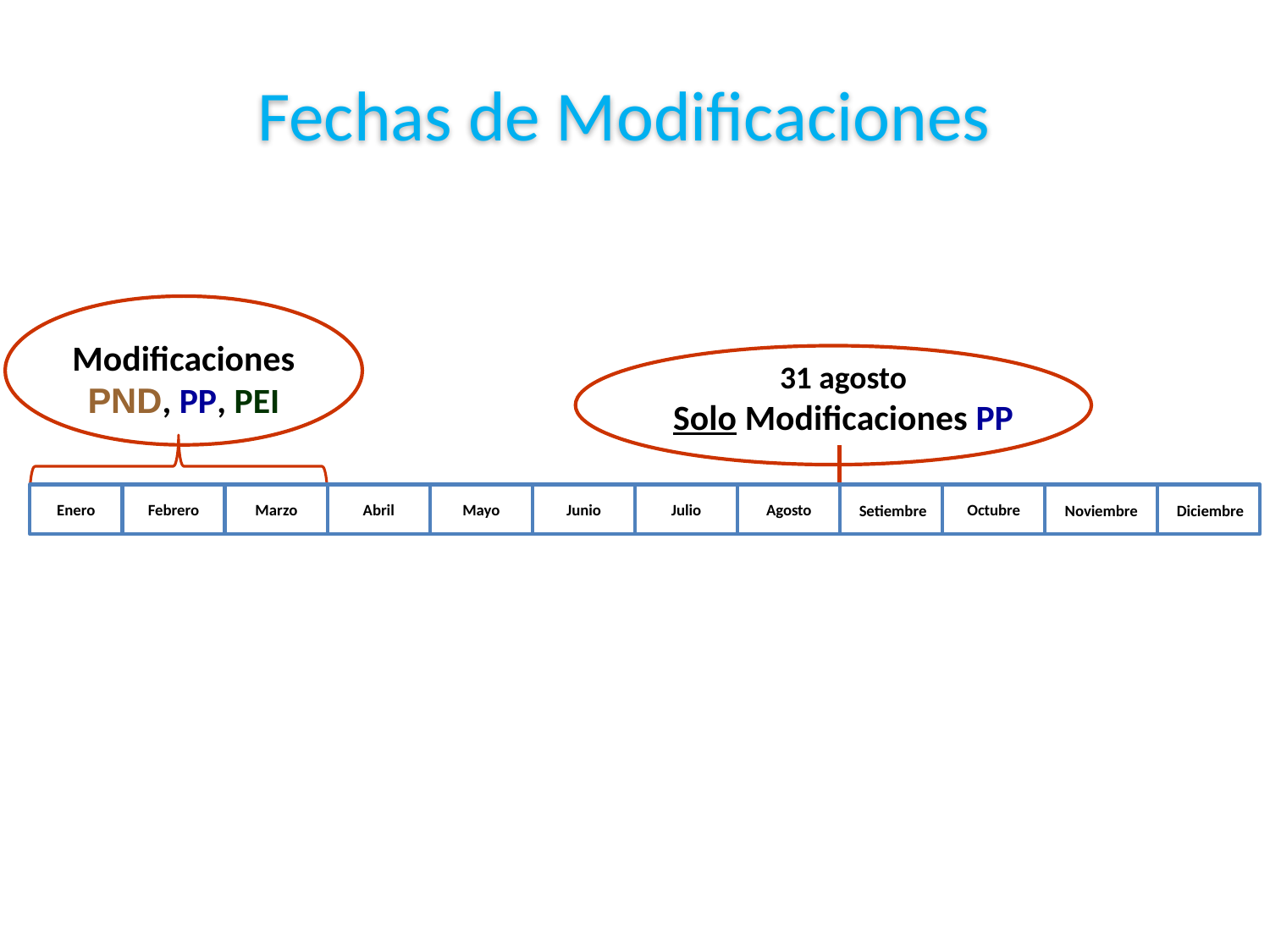

# Fechas de Modificaciones

Modificaciones PND, PP, PEI

31 agosto
Solo Modificaciones PP
Enero
Febrero
Marzo
Abril
Mayo
Junio
Julio
Agosto

Octubre

Diciembre
Setiembre
Noviembre